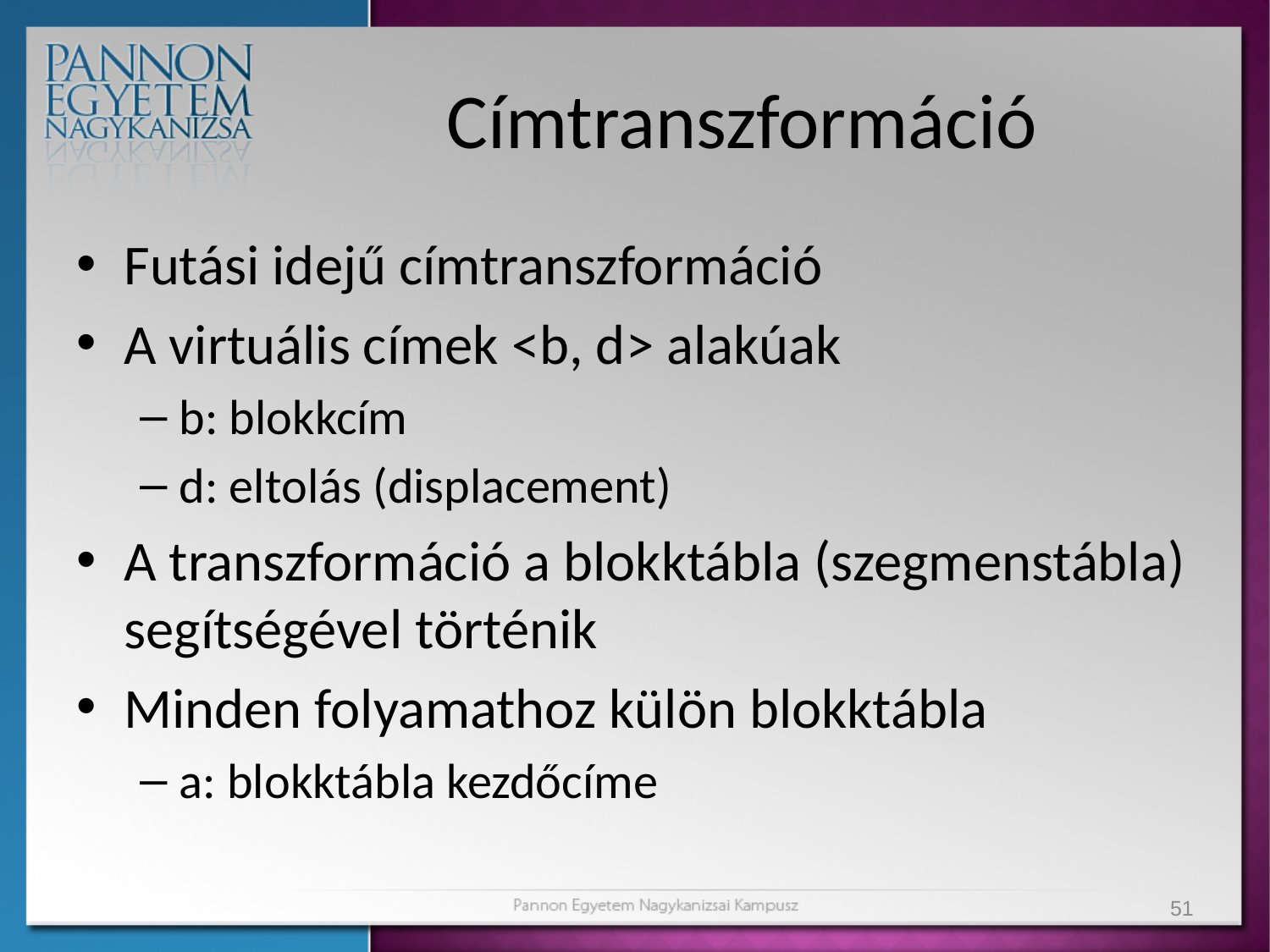

# Címtranszformáció
Futási idejű címtranszformáció
A virtuális címek <b, d> alakúak
b: blokkcím
d: eltolás (displacement)
A transzformáció a blokktábla (szegmenstábla) segítségével történik
Minden folyamathoz külön blokktábla
a: blokktábla kezdőcíme
51